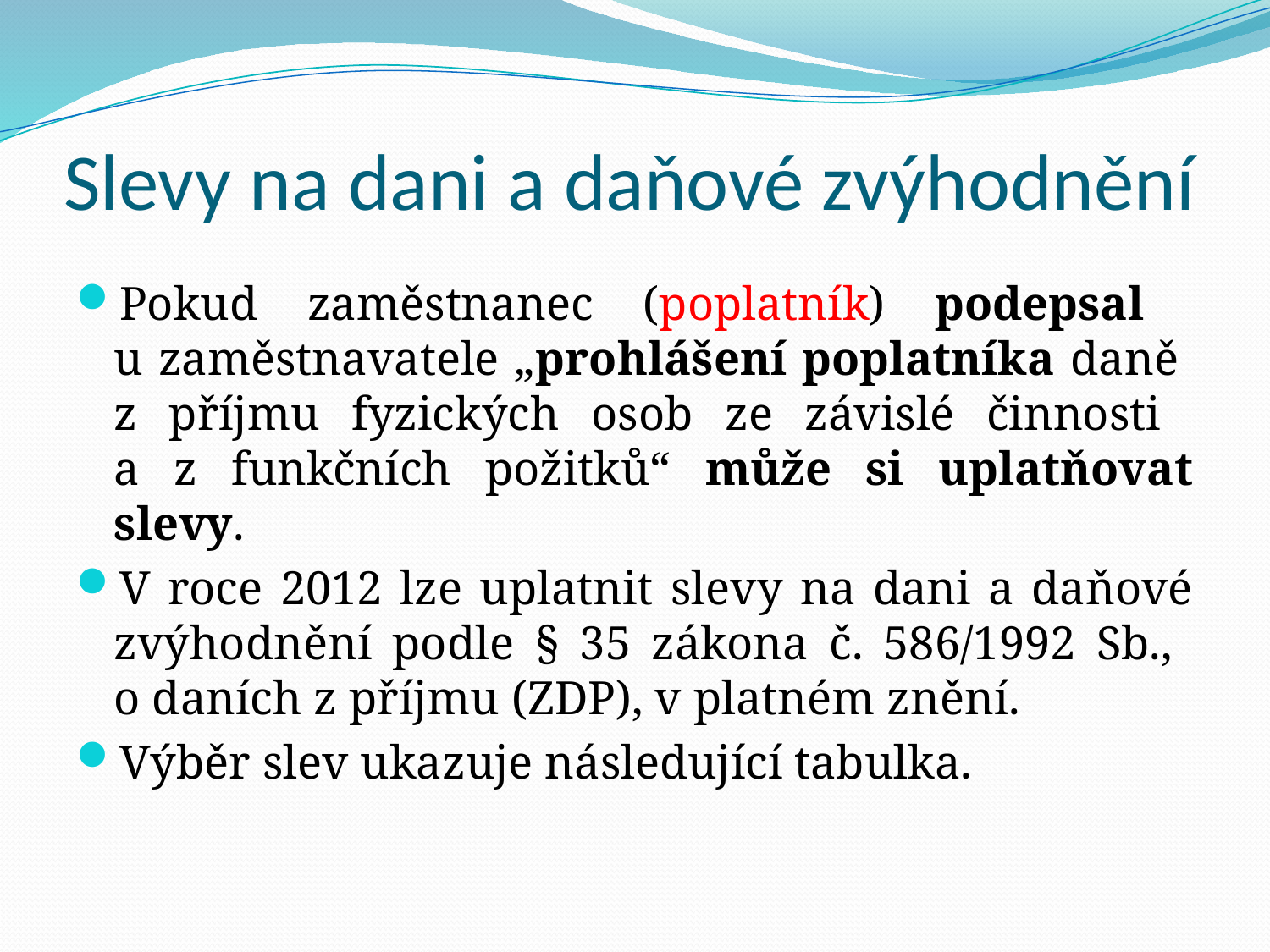

# Slevy na dani a daňové zvýhodnění
Pokud zaměstnanec (poplatník) podepsal
u zaměstnavatele „prohlášení poplatníka daně
z příjmu fyzických osob ze závislé činnosti
a z funkčních požitků“ může si uplatňovat slevy.
V roce 2012 lze uplatnit slevy na dani a daňové zvýhodnění podle § 35 zákona č. 586/1992 Sb.,
o daních z příjmu (ZDP), v platném znění.
Výběr slev ukazuje následující tabulka.